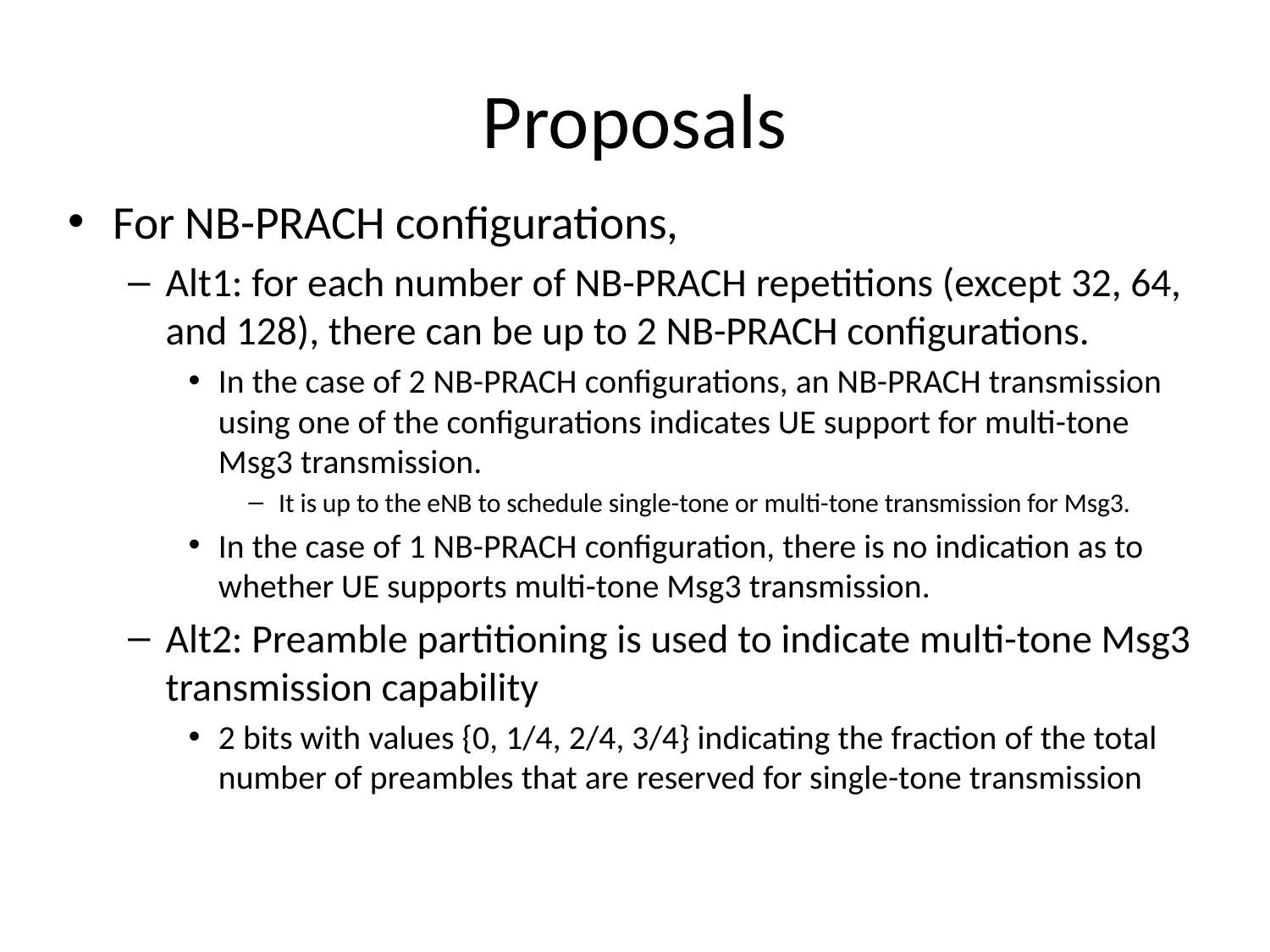

# Proposals
For NB-PRACH configurations,
Alt1: for each number of NB-PRACH repetitions (except 32, 64, and 128), there can be up to 2 NB-PRACH configurations.
In the case of 2 NB-PRACH configurations, an NB-PRACH transmission using one of the configurations indicates UE support for multi-tone Msg3 transmission.
It is up to the eNB to schedule single-tone or multi-tone transmission for Msg3.
In the case of 1 NB-PRACH configuration, there is no indication as to whether UE supports multi-tone Msg3 transmission.
Alt2: Preamble partitioning is used to indicate multi-tone Msg3 transmission capability
2 bits with values {0, 1/4, 2/4, 3/4} indicating the fraction of the total number of preambles that are reserved for single-tone transmission